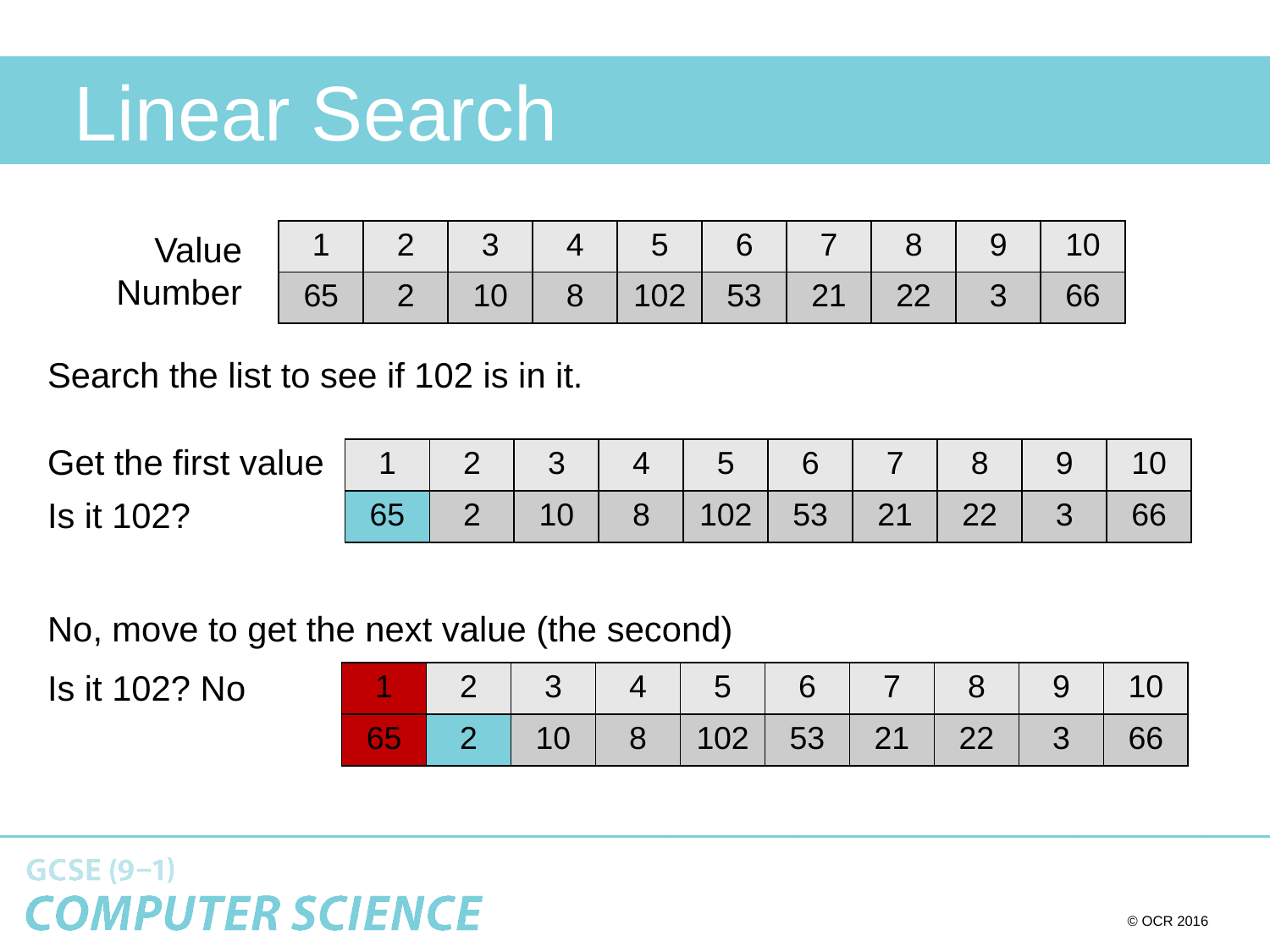

# Linear Search
| 1 | 2 | 3 | 4 | 5 | 6 | 7 | 8 | 9 | 10 |
| --- | --- | --- | --- | --- | --- | --- | --- | --- | --- |
| 65 | 2 | 10 | 8 | 102 | 53 | 21 | 22 | 3 | 66 |
Value
Number
Search the list to see if 102 is in it.
Get the first value
| 1 | 2 | 3 | 4 | 5 | 6 | 7 | 8 | 9 | 10 |
| --- | --- | --- | --- | --- | --- | --- | --- | --- | --- |
| 65 | 2 | 10 | 8 | 102 | 53 | 21 | 22 | 3 | 66 |
Is it 102?
No, move to get the next value (the second)
Is it 102? No
| 1 | 2 | 3 | 4 | 5 | 6 | 7 | 8 | 9 | 10 |
| --- | --- | --- | --- | --- | --- | --- | --- | --- | --- |
| 65 | 2 | 10 | 8 | 102 | 53 | 21 | 22 | 3 | 66 |